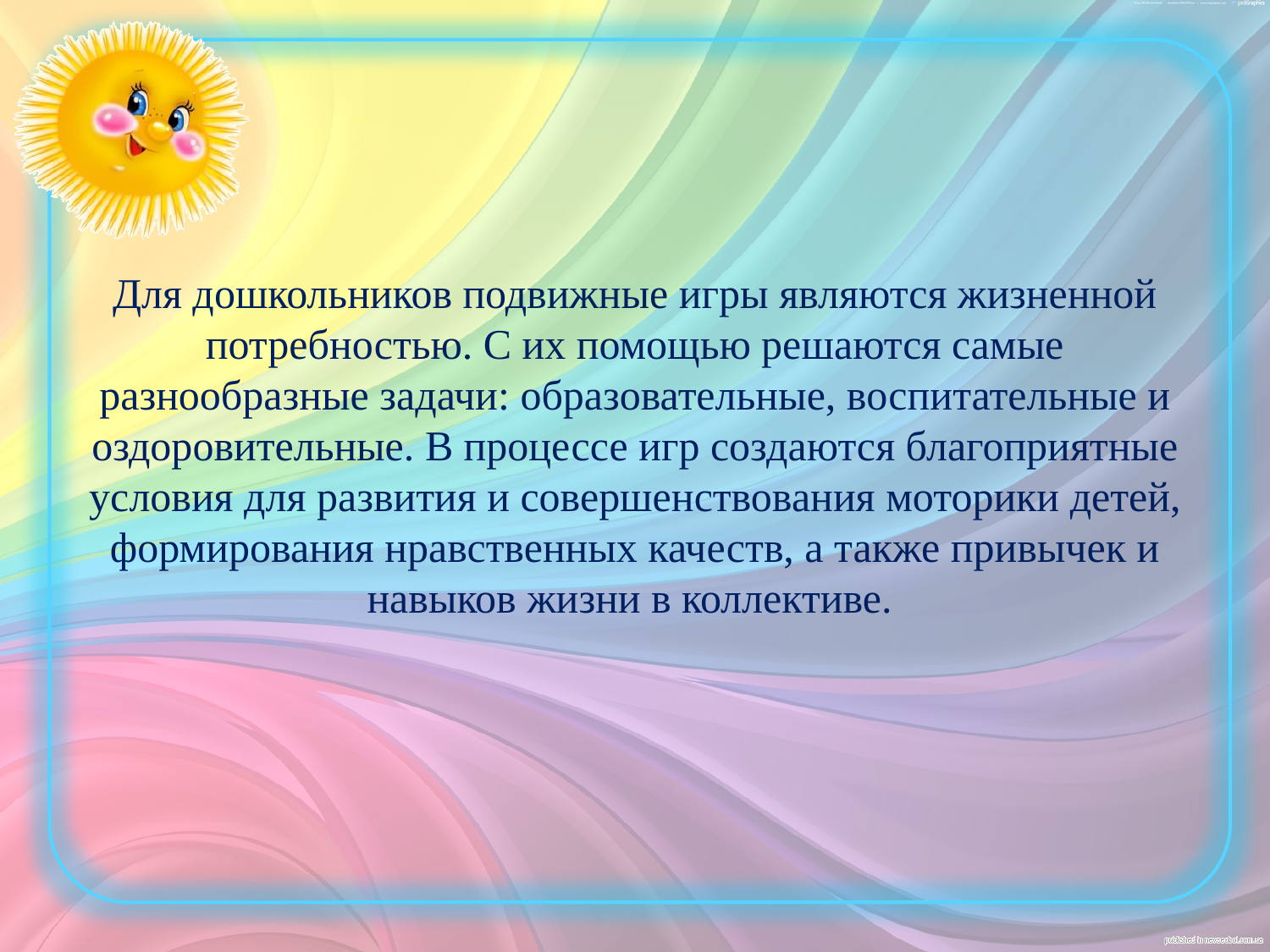

# Для дошкольников подвижные игры являются жизненной потребностью. С их помощью решаются самые разнообразные задачи: образовательные, воспитательные и оздоровительные. В процессе игр создаются благоприятные условия для развития и совершенствования моторики детей, формирования нравственных качеств, а также привычек и навыков жизни в коллективе.